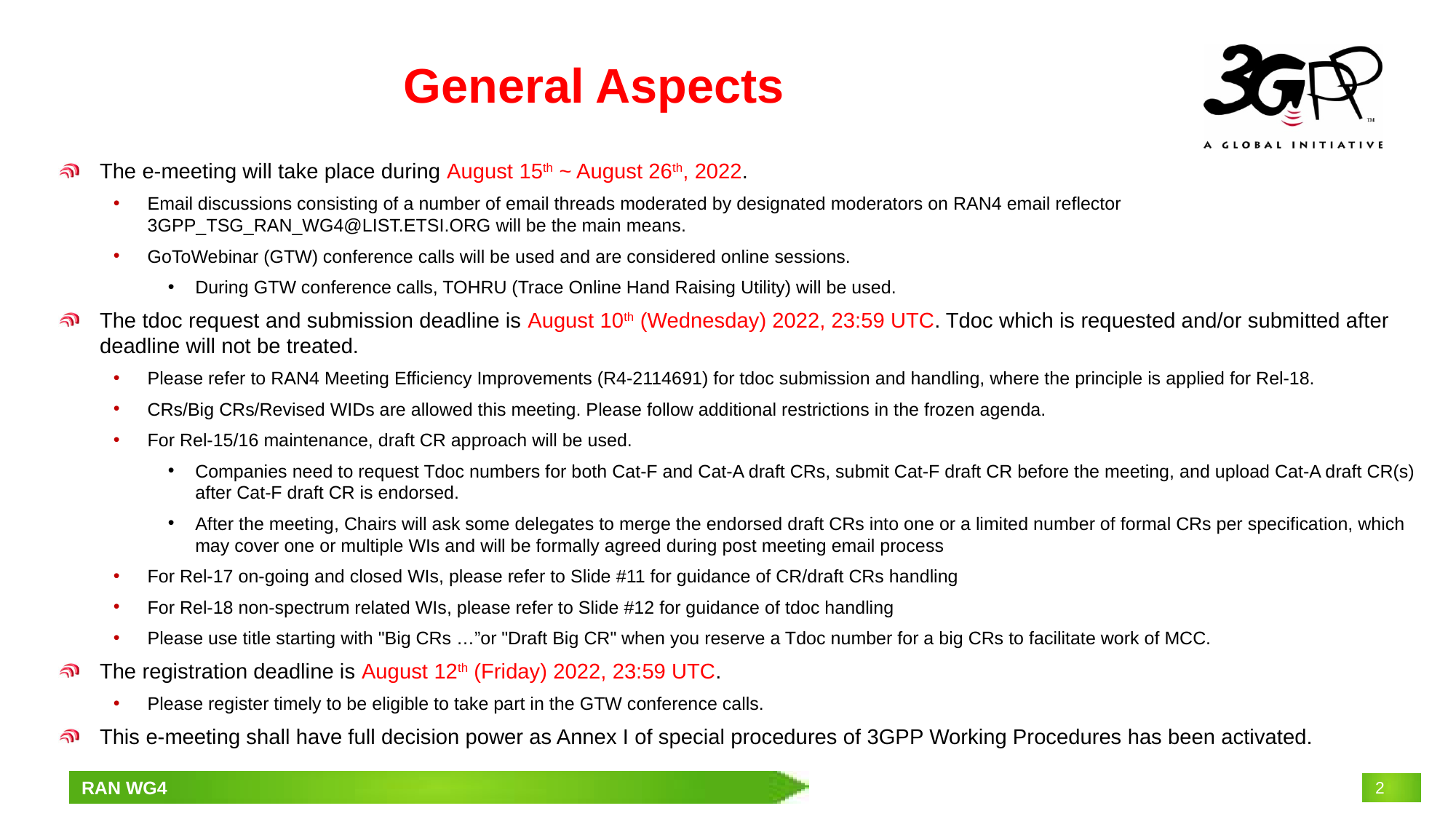

# General Aspects
The e-meeting will take place during August 15th ~ August 26th, 2022.
Email discussions consisting of a number of email threads moderated by designated moderators on RAN4 email reflector 3GPP_TSG_RAN_WG4@LIST.ETSI.ORG will be the main means.
GoToWebinar (GTW) conference calls will be used and are considered online sessions.
During GTW conference calls, TOHRU (Trace Online Hand Raising Utility) will be used.
The tdoc request and submission deadline is August 10th (Wednesday) 2022, 23:59 UTC. Tdoc which is requested and/or submitted after deadline will not be treated.
Please refer to RAN4 Meeting Efficiency Improvements (R4-2114691) for tdoc submission and handling, where the principle is applied for Rel-18.
CRs/Big CRs/Revised WIDs are allowed this meeting. Please follow additional restrictions in the frozen agenda.
For Rel-15/16 maintenance, draft CR approach will be used.
Companies need to request Tdoc numbers for both Cat-F and Cat-A draft CRs, submit Cat-F draft CR before the meeting, and upload Cat-A draft CR(s) after Cat-F draft CR is endorsed.
After the meeting, Chairs will ask some delegates to merge the endorsed draft CRs into one or a limited number of formal CRs per specification, which may cover one or multiple WIs and will be formally agreed during post meeting email process
For Rel-17 on-going and closed WIs, please refer to Slide #11 for guidance of CR/draft CRs handling
For Rel-18 non-spectrum related WIs, please refer to Slide #12 for guidance of tdoc handling
Please use title starting with "Big CRs …”or "Draft Big CR" when you reserve a Tdoc number for a big CRs to facilitate work of MCC.
The registration deadline is August 12th (Friday) 2022, 23:59 UTC.
Please register timely to be eligible to take part in the GTW conference calls.
This e-meeting shall have full decision power as Annex I of special procedures of 3GPP Working Procedures has been activated.